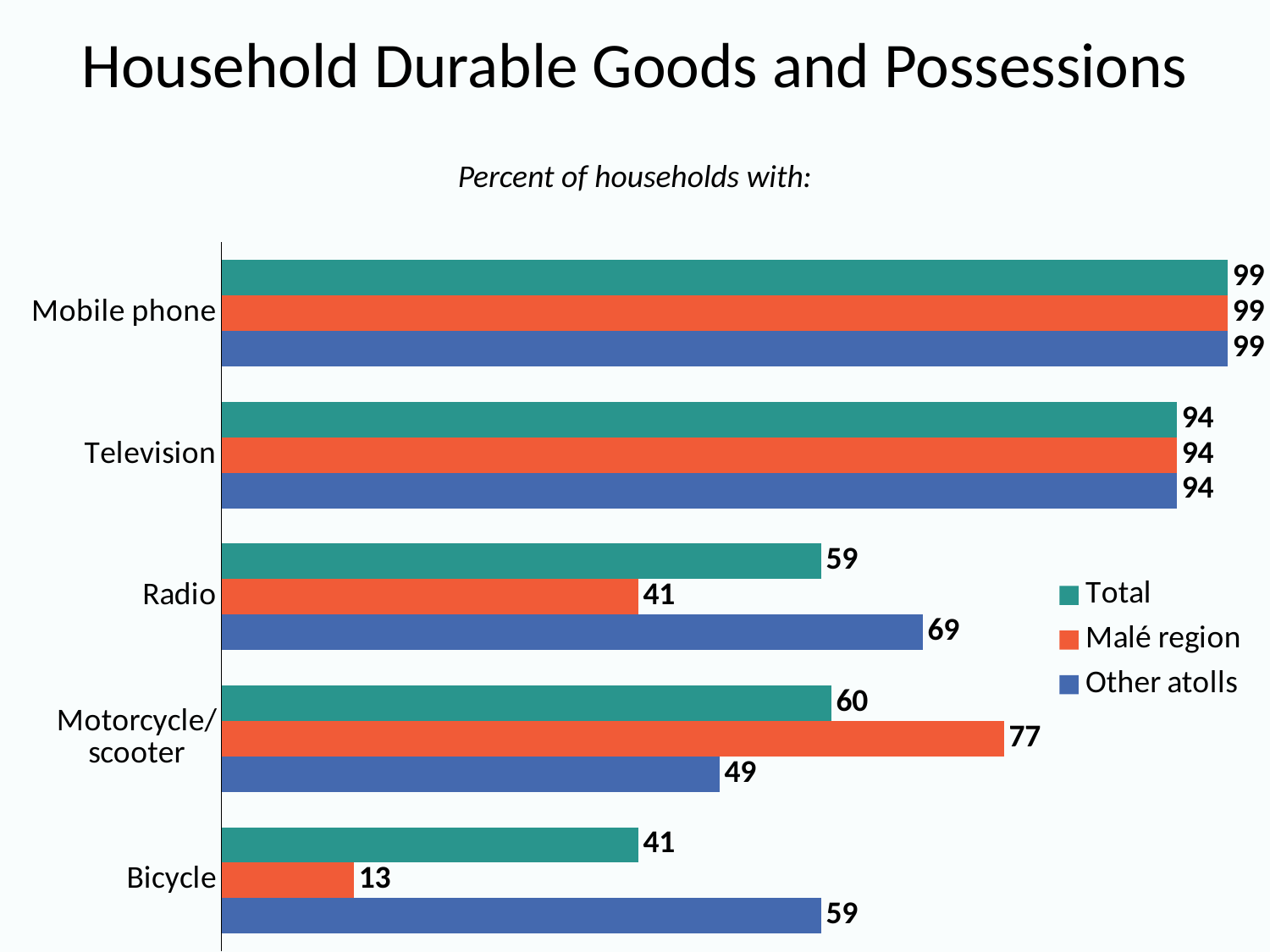

# Household Durable Goods and Possessions
Percent of households with:

### Chart

| Category | Other atolls | Malé region | Total |
|---|---|---|---|
| Bicycle | 59.0 | 13.0 | 41.0 |
| Motorcycle/ scooter | 49.0 | 77.0 | 60.0 |
| Radio | 69.0 | 41.0 | 59.0 |
| Television | 94.0 | 94.0 | 94.0 |
| Mobile phone | 99.0 | 99.0 | 99.0 |